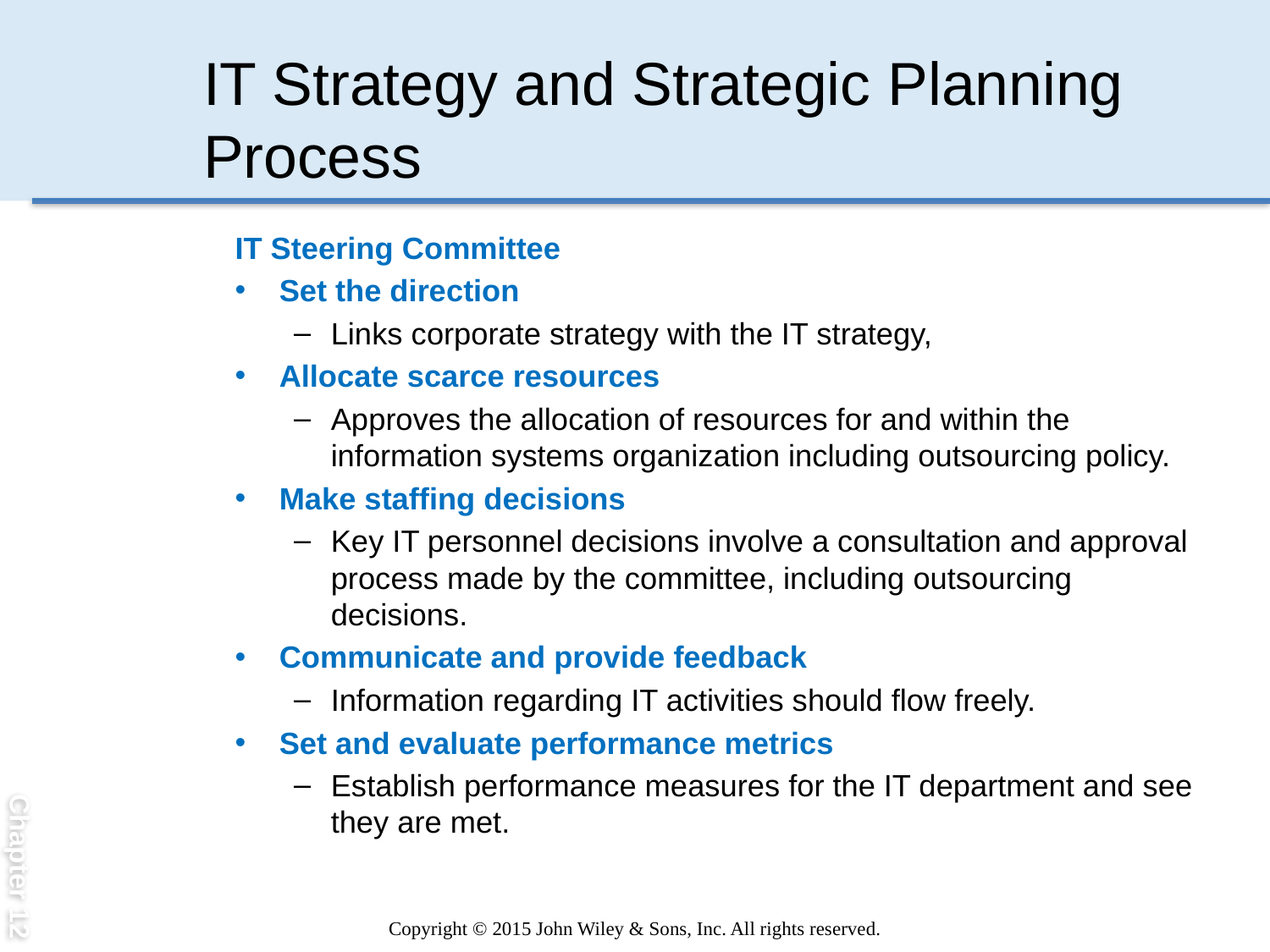

Chapter 12
# IT Strategy and Strategic Planning Process
IT Steering Committee
Set the direction
Links corporate strategy with the IT strategy,
Allocate scarce resources
Approves the allocation of resources for and within the information systems organization including outsourcing policy.
Make staffing decisions
Key IT personnel decisions involve a consultation and approval process made by the committee, including outsourcing decisions.
Communicate and provide feedback
Information regarding IT activities should flow freely.
Set and evaluate performance metrics
Establish performance measures for the IT department and see they are met.